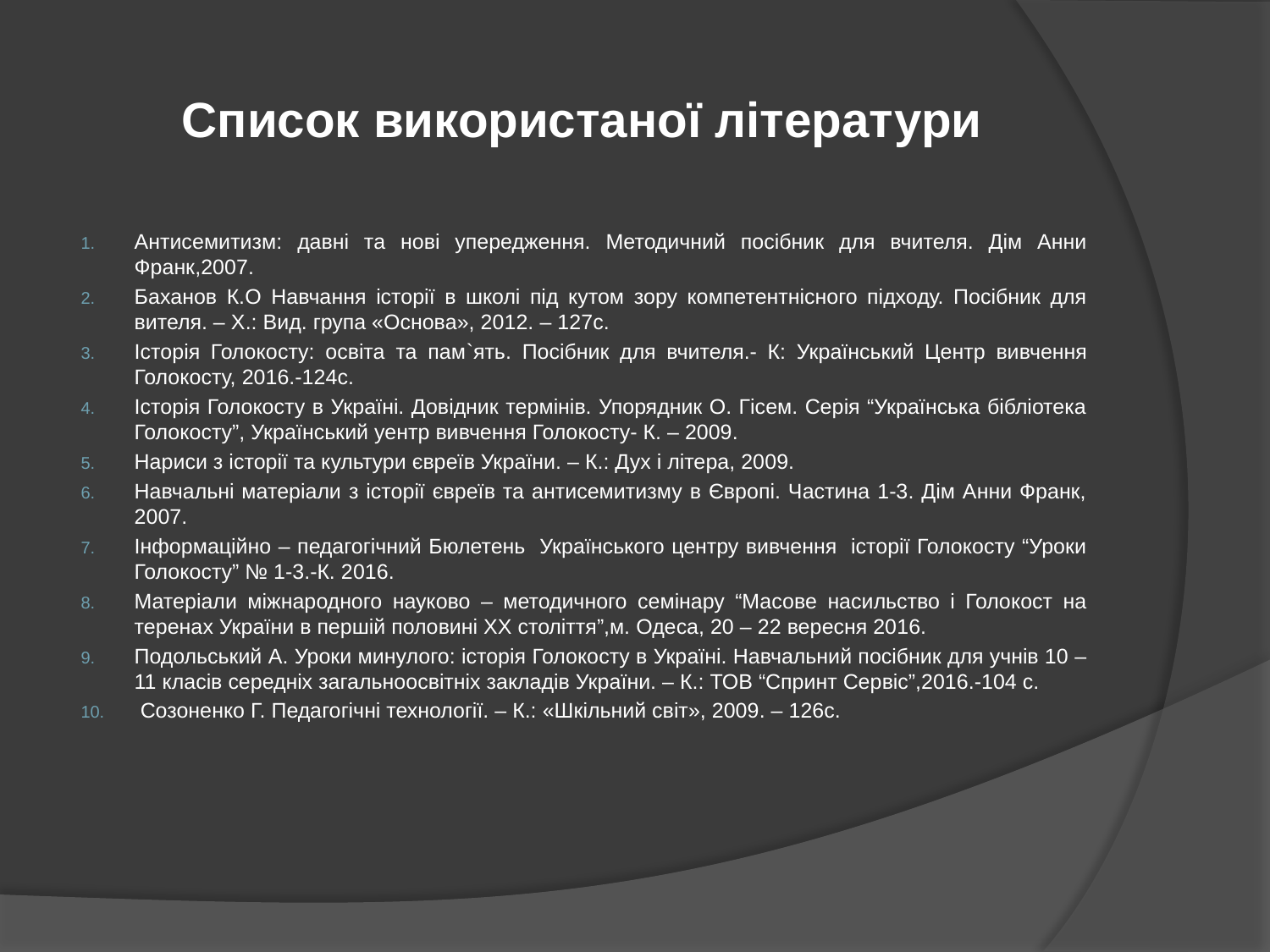

# Список використаної літератури
Антисемитизм: давні та нові упередження. Методичний посібник для вчителя. Дім Анни Франк,2007.
Баханов К.О Навчання історії в школі під кутом зору компетентнісного підходу. Посібник для вителя. – Х.: Вид. група «Основа», 2012. – 127с.
Історія Голокосту: освіта та пам`ять. Посібник для вчителя.- К: Український Центр вивчення Голокосту, 2016.-124с.
Історія Голокосту в Україні. Довідник термінів. Упорядник О. Гісем. Серія “Українська бібліотека Голокосту”, Український уентр вивчення Голокосту- К. – 2009.
Нариси з історії та культури євреїв України. – К.: Дух і літера, 2009.
Навчальні матеріали з історії євреїв та антисемитизму в Європі. Частина 1-3. Дім Анни Франк, 2007.
Інформаційно – педагогічний Бюлетень  Українського центру вивчення  історії Голокосту “Уроки Голокосту” № 1-3.-К. 2016.
Матеріали міжнародного науково – методичного семінару “Масове насильство і Голокост на теренах України в першій половині ХХ століття”,м. Одеса, 20 – 22 вересня 2016.
Подольський А. Уроки минулого: історія Голокосту в Україні. Навчальний посібник для учнів 10 – 11 класів середніх загальноосвітніх закладів України. – К.: ТОВ “Спринт Сервіс”,2016.-104 с.
 Созоненко Г. Педагогічні технології. – К.: «Шкільний світ», 2009. – 126с.